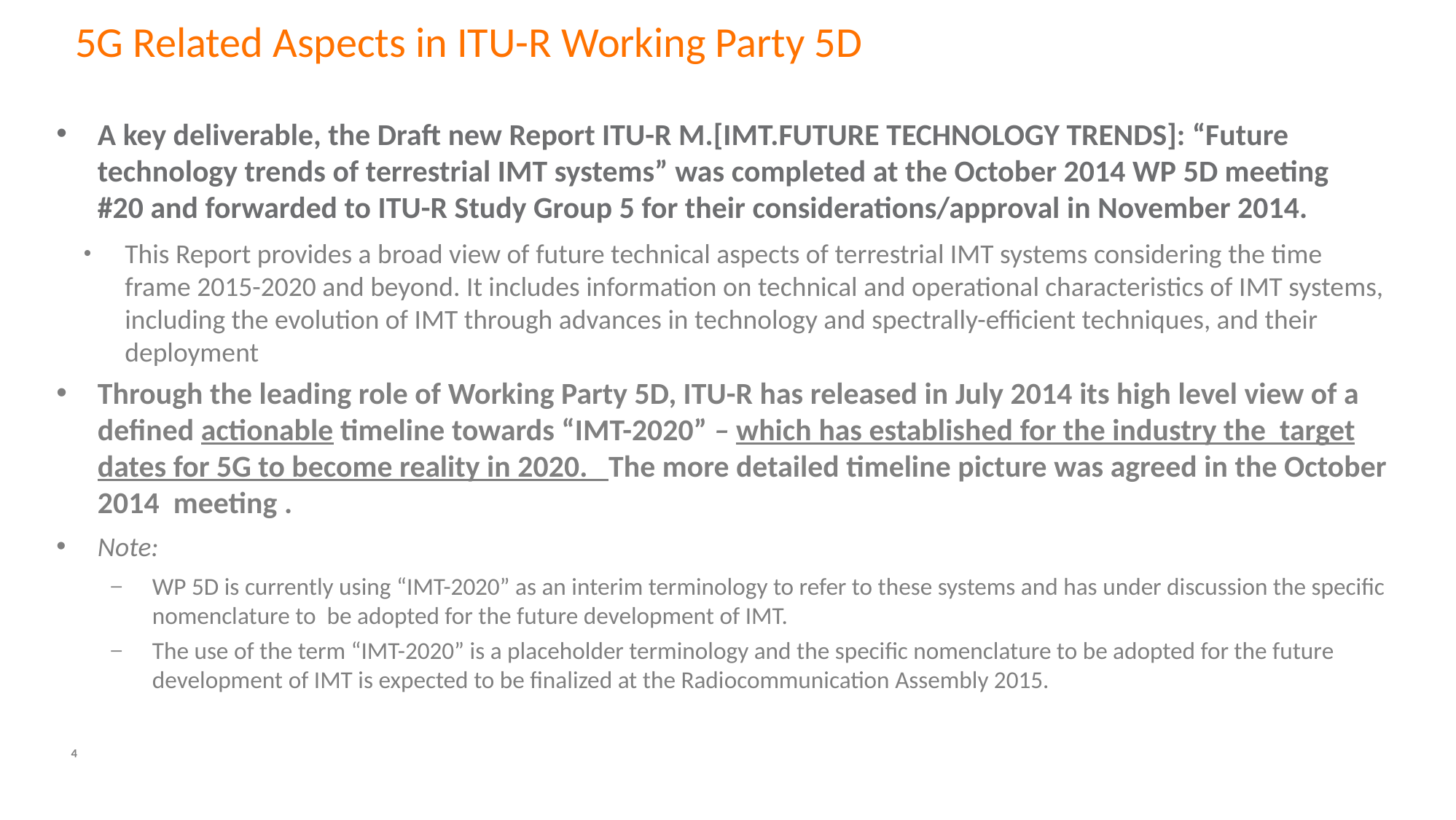

# 5G Related Aspects in ITU-R Working Party 5D
A key deliverable, the Draft new Report ITU-R M.[IMT.FUTURE TECHNOLOGY TRENDS]: “Future technology trends of terrestrial IMT systems” was completed at the October 2014 WP 5D meeting  #20 and forwarded to ITU-R Study Group 5 for their considerations/approval in November 2014.
This Report provides a broad view of future technical aspects of terrestrial IMT systems considering the time frame 2015-2020 and beyond. It includes information on technical and operational characteristics of IMT systems, including the evolution of IMT through advances in technology and spectrally-efficient techniques, and their deployment
Through the leading role of Working Party 5D, ITU-R has released in July 2014 its high level view of a defined actionable timeline towards “IMT-2020” – which has established for the industry the  target dates for 5G to become reality in 2020.   The more detailed timeline picture was agreed in the October 2014  meeting .
Note:
WP 5D is currently using “IMT-2020” as an interim terminology to refer to these systems and has under discussion the specific nomenclature to  be adopted for the future development of IMT.
The use of the term “IMT-2020” is a placeholder terminology and the specific nomenclature to be adopted for the future development of IMT is expected to be finalized at the Radiocommunication Assembly 2015.

4